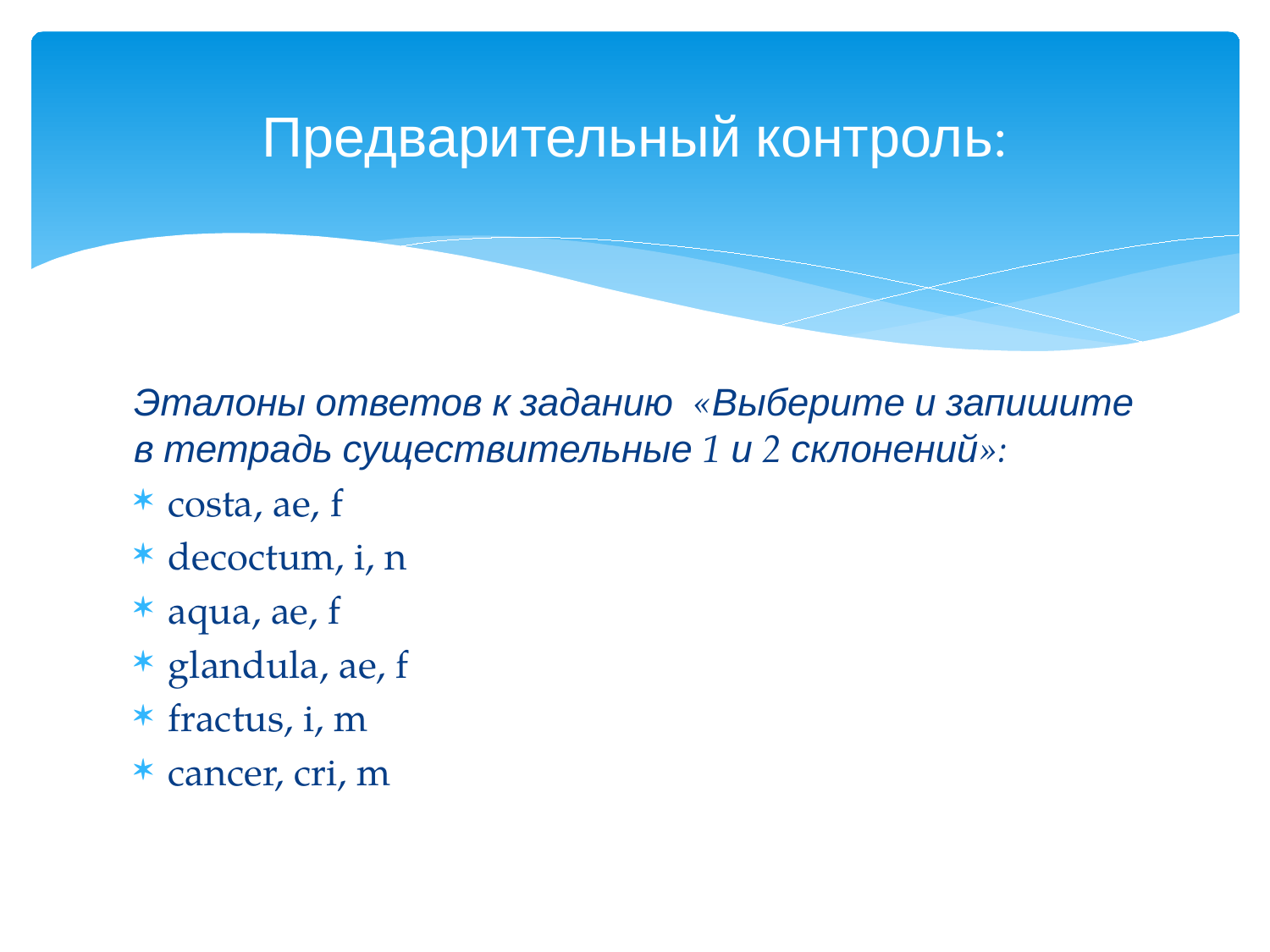

# Предварительный контроль:
Эталоны ответов к заданию  «Выберите и запишите в тетрадь существительные 1 и 2 склонений»:
costa, ae, f
decoctum, i, n
aqua, ae, f
glandula, ae, f
fractus, i, m
cancer, cri, m